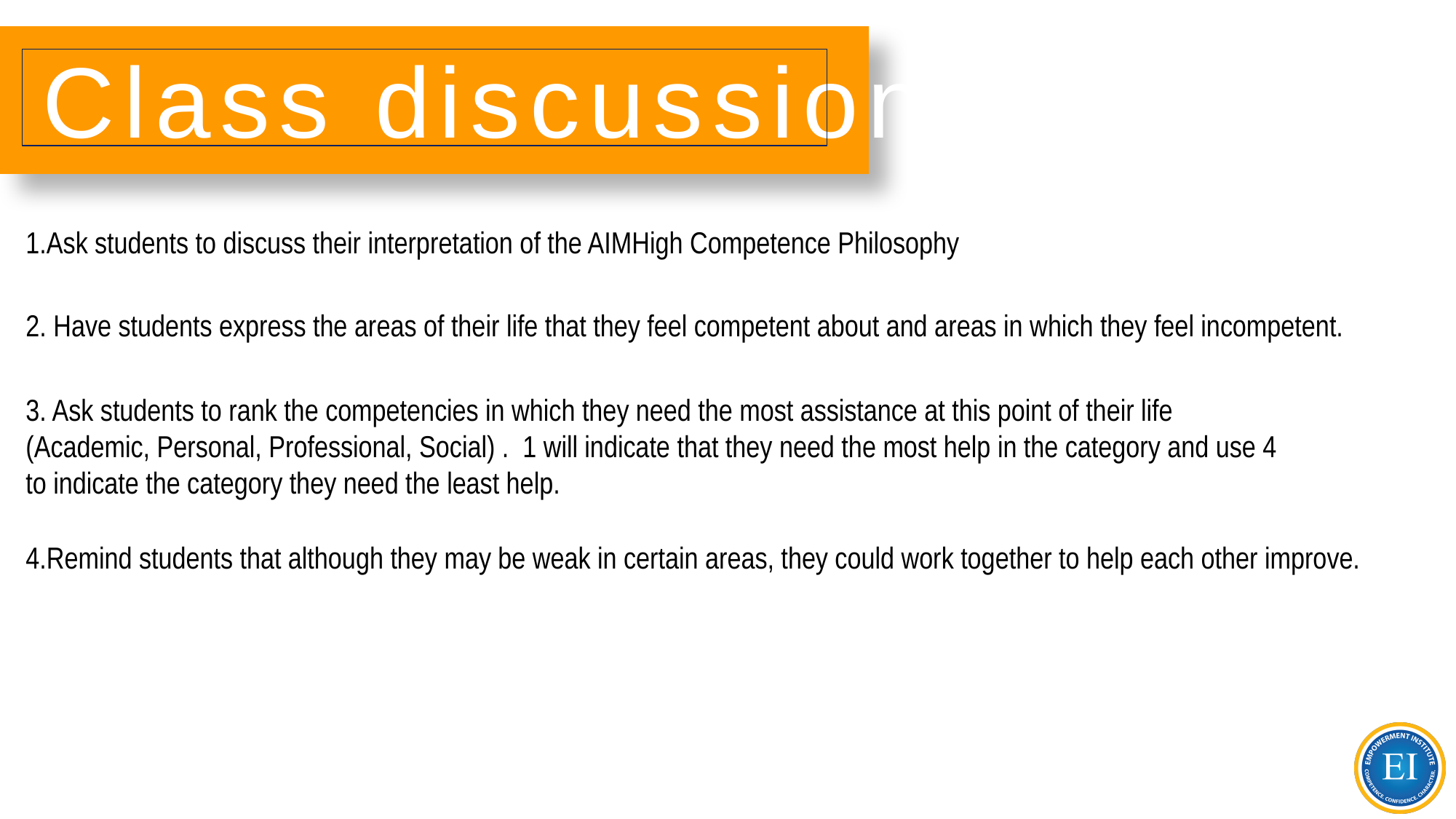

# Class discussion:

1.Ask students to discuss their interpretation of the AIMHigh Competence Philosophy

2. Have students express the areas of their life that they feel competent about and areas in which they feel incompetent.

3. Ask students to rank the competencies in which they need the most assistance at this point of their life (Academic, Personal, Professional, Social) .  1 will indicate that they need the most help in the category and use 4 to indicate the category they need the least help.

4.Remind students that although they may be weak in certain areas, they could work together to help each other improve.